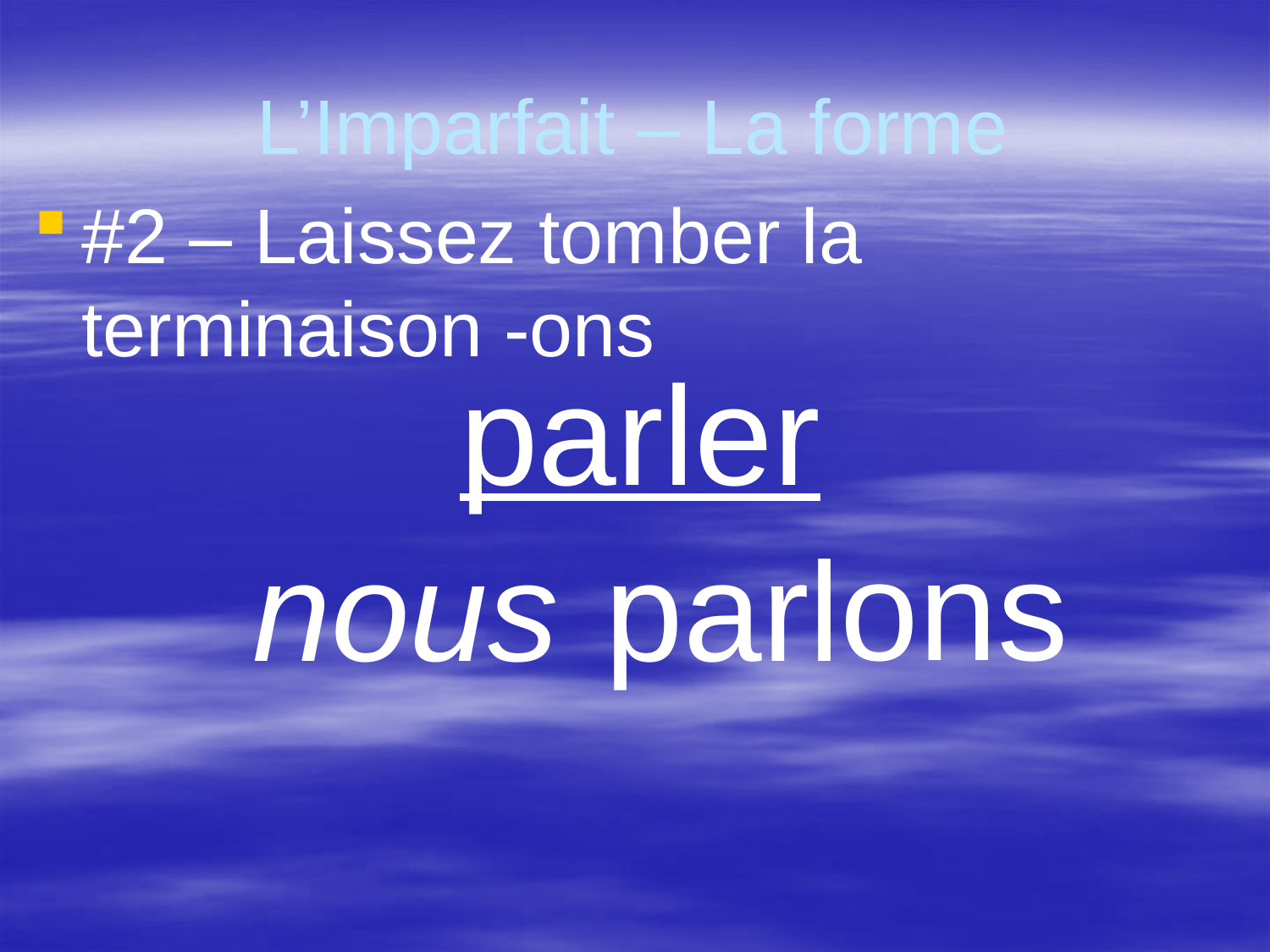

# L’Imparfait – La forme
#2 – Laissez tomber la terminaison -ons
parler
ons
nous
parl